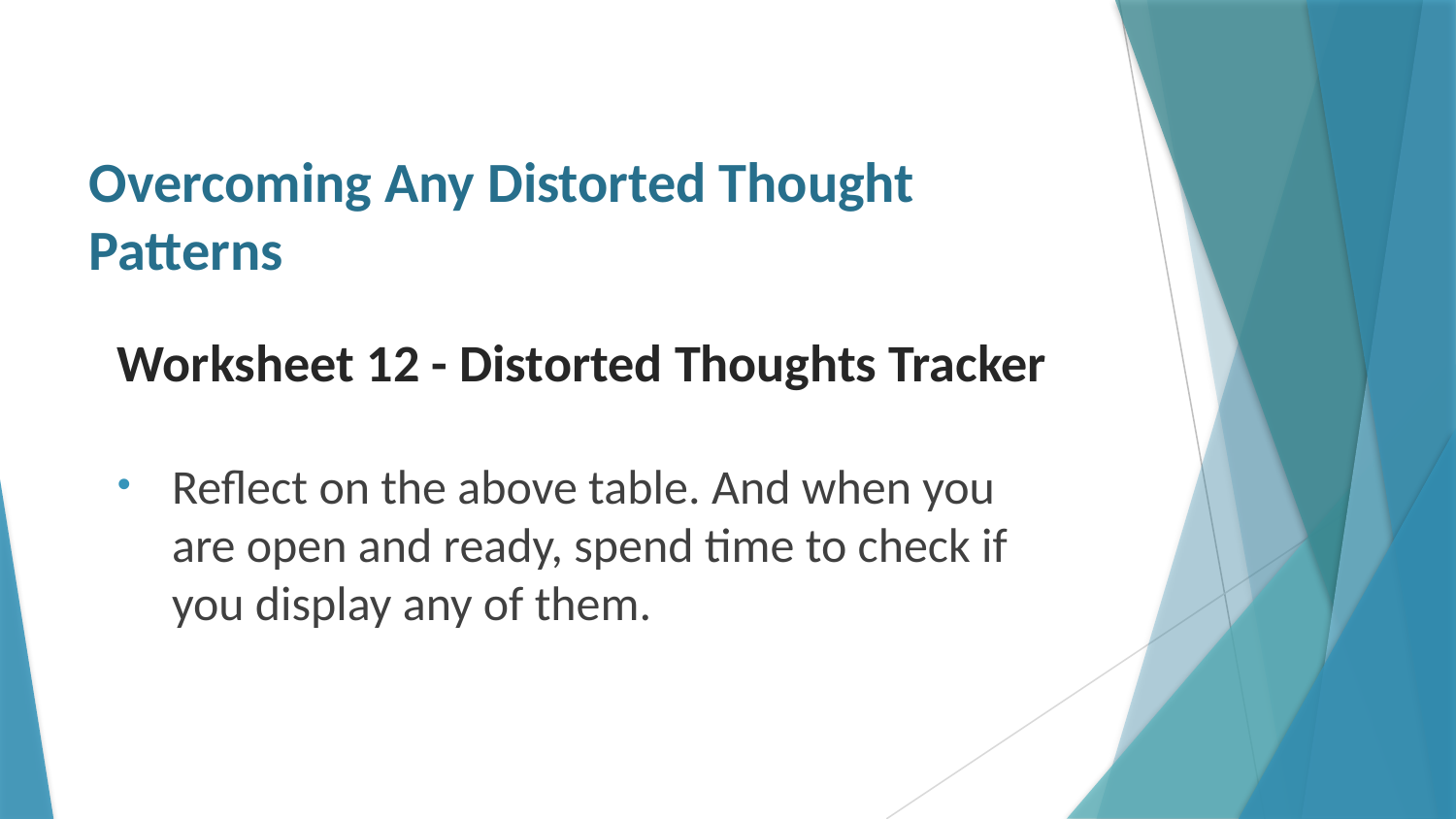

Overcoming Any Distorted Thought Patterns
# Worksheet 12 - Distorted Thoughts Tracker
Reflect on the above table. And when you are open and ready, spend time to check if you display any of them.